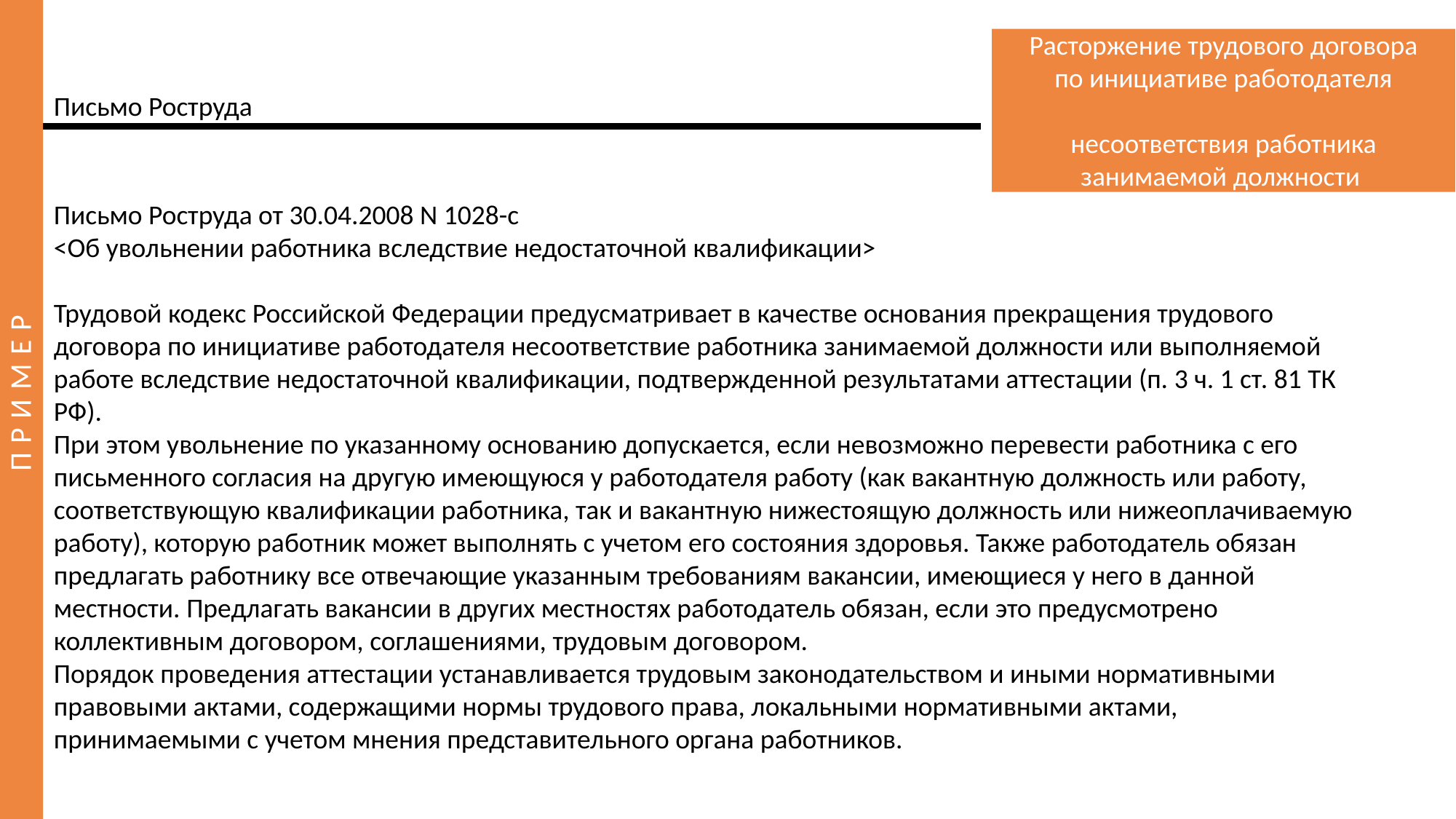

Расторжение трудового договора по инициативе работодателя

несоответствия работника занимаемой должности

Письмо Роструда
Письмо Роструда от 30.04.2008 N 1028-с
<Об увольнении работника вследствие недостаточной квалификации>

Трудовой кодекс Российской Федерации предусматривает в качестве основания прекращения трудового договора по инициативе работодателя несоответствие работника занимаемой должности или выполняемой работе вследствие недостаточной квалификации, подтвержденной результатами аттестации (п. 3 ч. 1 ст. 81 ТК РФ).
При этом увольнение по указанному основанию допускается, если невозможно перевести работника с его письменного согласия на другую имеющуюся у работодателя работу (как вакантную должность или работу, соответствующую квалификации работника, так и вакантную нижестоящую должность или нижеоплачиваемую работу), которую работник может выполнять с учетом его состояния здоровья. Также работодатель обязан предлагать работнику все отвечающие указанным требованиям вакансии, имеющиеся у него в данной местности. Предлагать вакансии в других местностях работодатель обязан, если это предусмотрено коллективным договором, соглашениями, трудовым договором.
Порядок проведения аттестации устанавливается трудовым законодательством и иными нормативными правовыми актами, содержащими нормы трудового права, локальными нормативными актами, принимаемыми с учетом мнения представительного органа работников.

ПРИМЕР